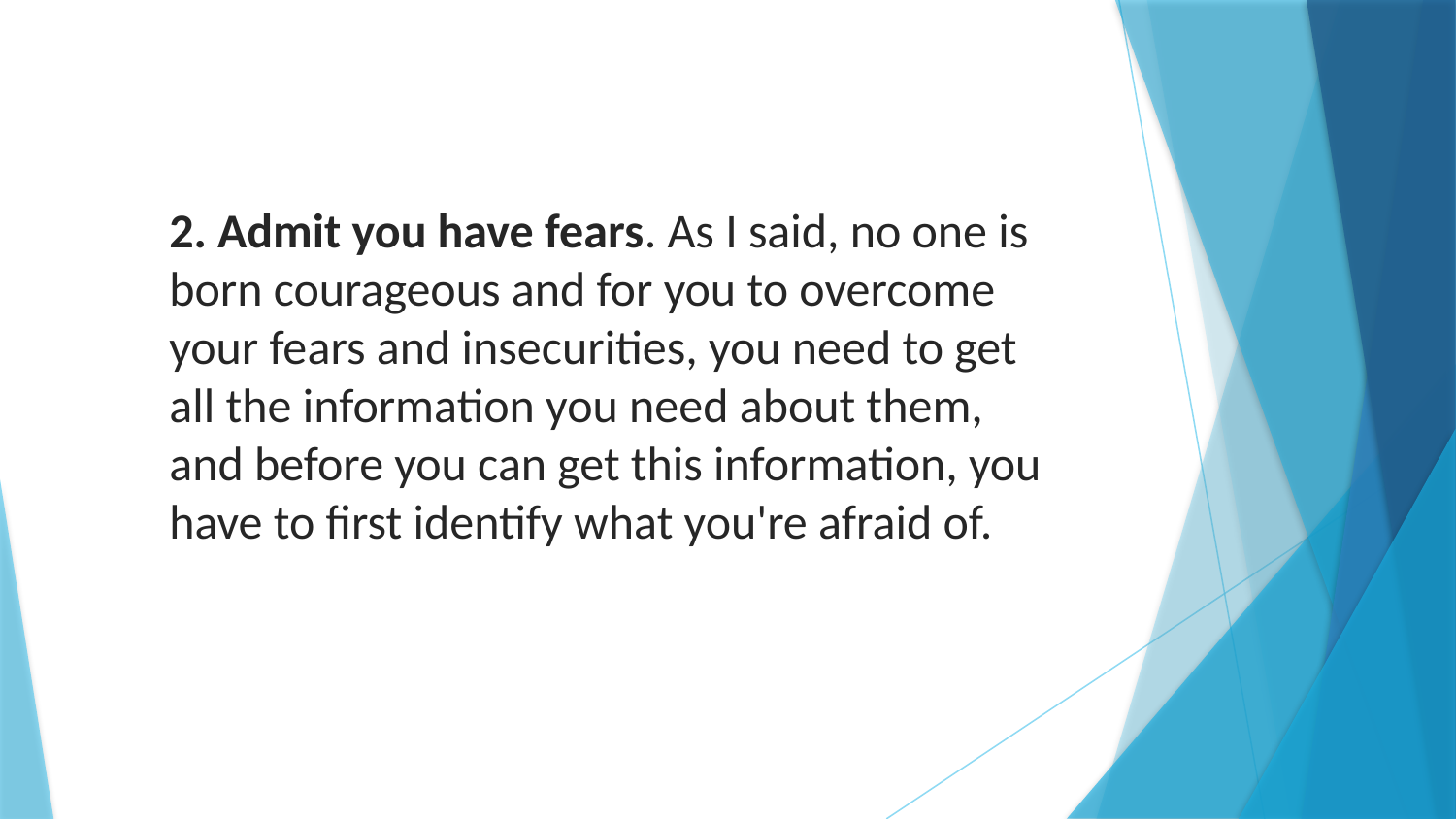

2. Admit you have fears. As I said, no one is born courageous and for you to overcome your fears and insecurities, you need to get all the information you need about them, and before you can get this information, you have to first identify what you're afraid of.